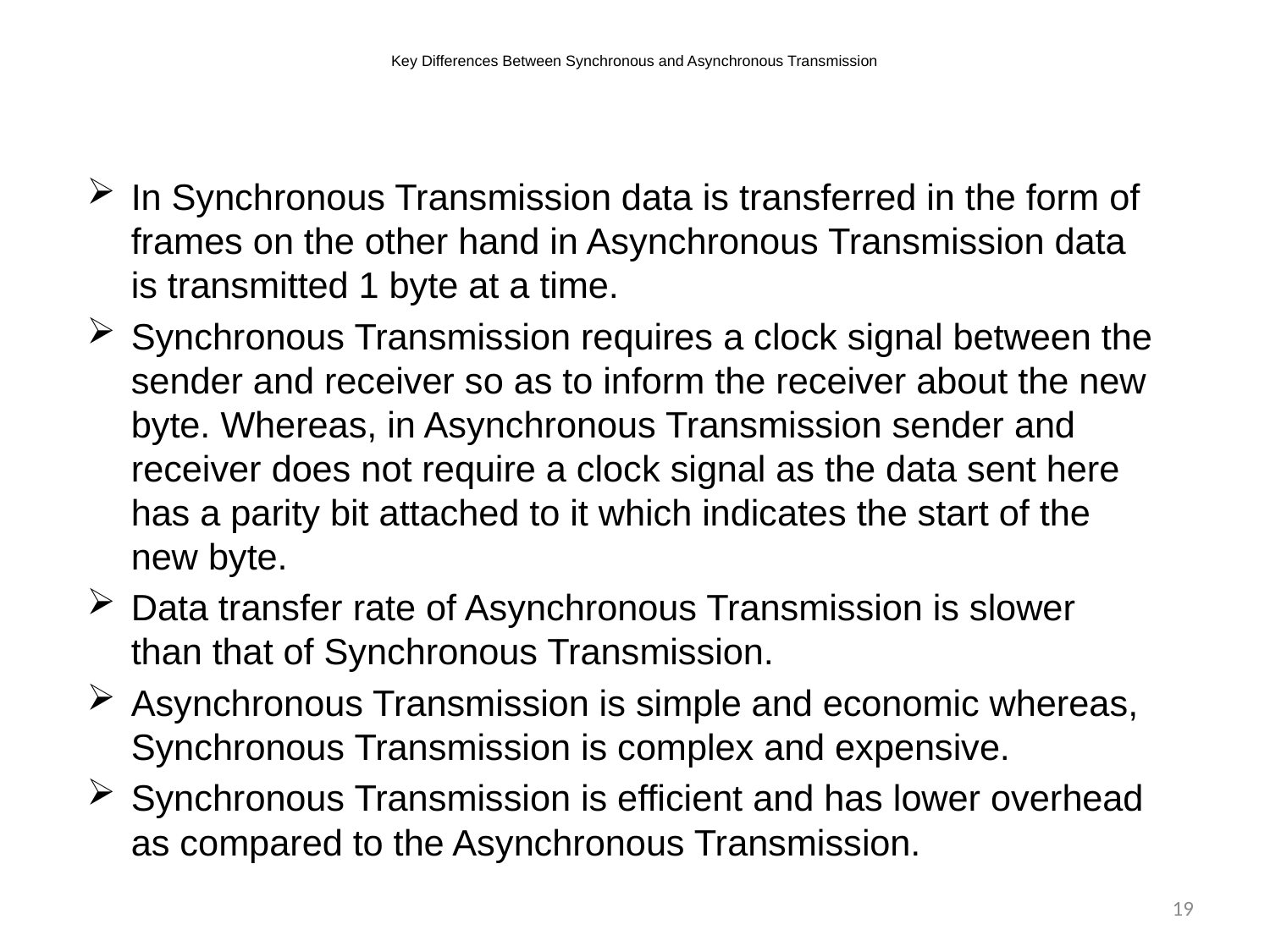

# Key Differences Between Synchronous and Asynchronous Transmission

In Synchronous Transmission data is transferred in the form of frames on the other hand in Asynchronous Transmission data is transmitted 1 byte at a time.
Synchronous Transmission requires a clock signal between the sender and receiver so as to inform the receiver about the new byte. Whereas, in Asynchronous Transmission sender and receiver does not require a clock signal as the data sent here has a parity bit attached to it which indicates the start of the new byte.
Data transfer rate of Asynchronous Transmission is slower than that of Synchronous Transmission.
Asynchronous Transmission is simple and economic whereas, Synchronous Transmission is complex and expensive.
Synchronous Transmission is efficient and has lower overhead as compared to the Asynchronous Transmission.

19